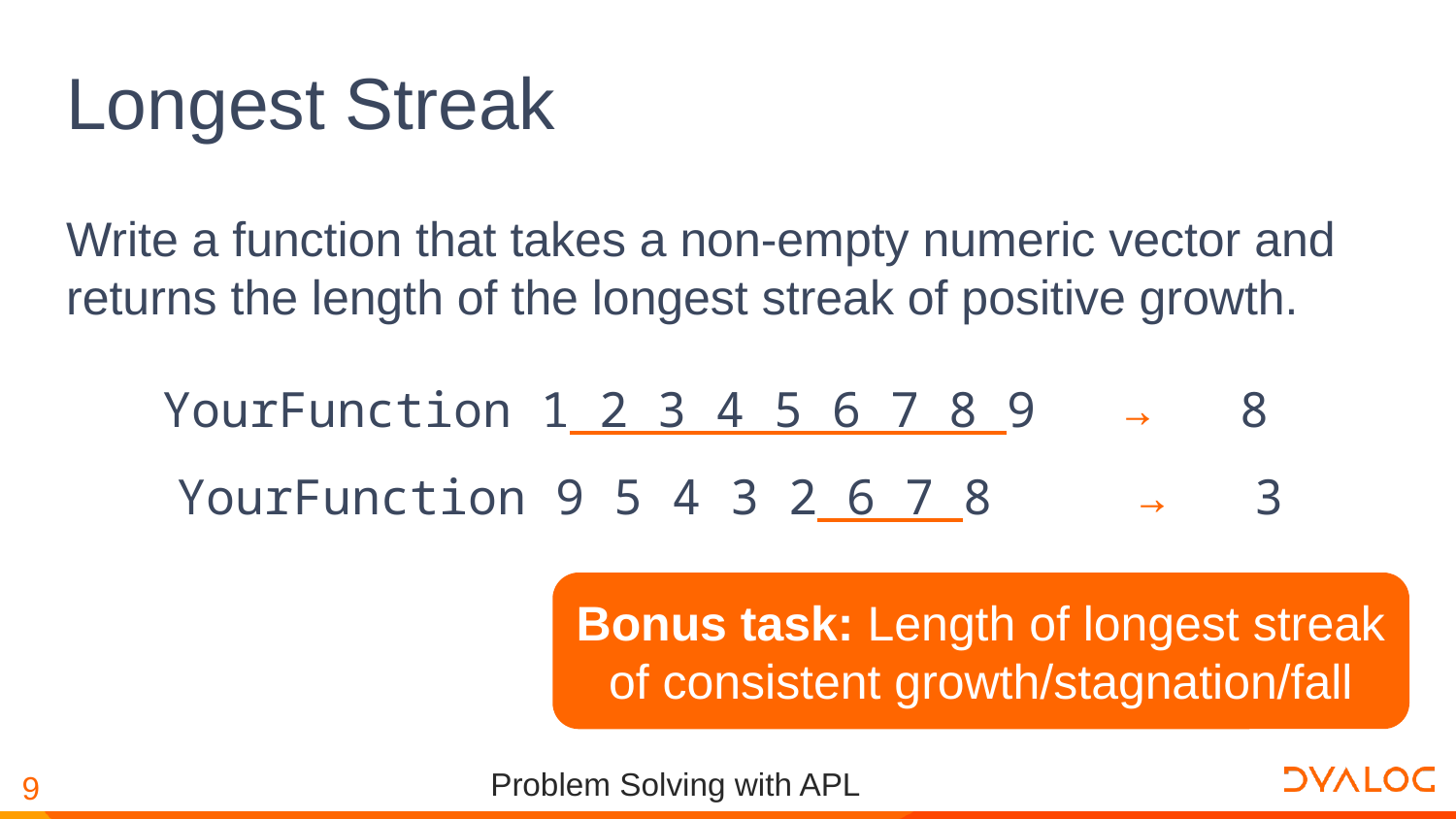

# Longest Streak
Write a function that takes a non-empty numeric vector and returns the length of the longest streak of positive growth.
YourFunction 1 2 3 4 5 6 7 8 9   →   8
YourFunction 9 5 4 3 2 6 7 8     →   3
Bonus task: Length of longest streak of consistent growth/stagnation/fall